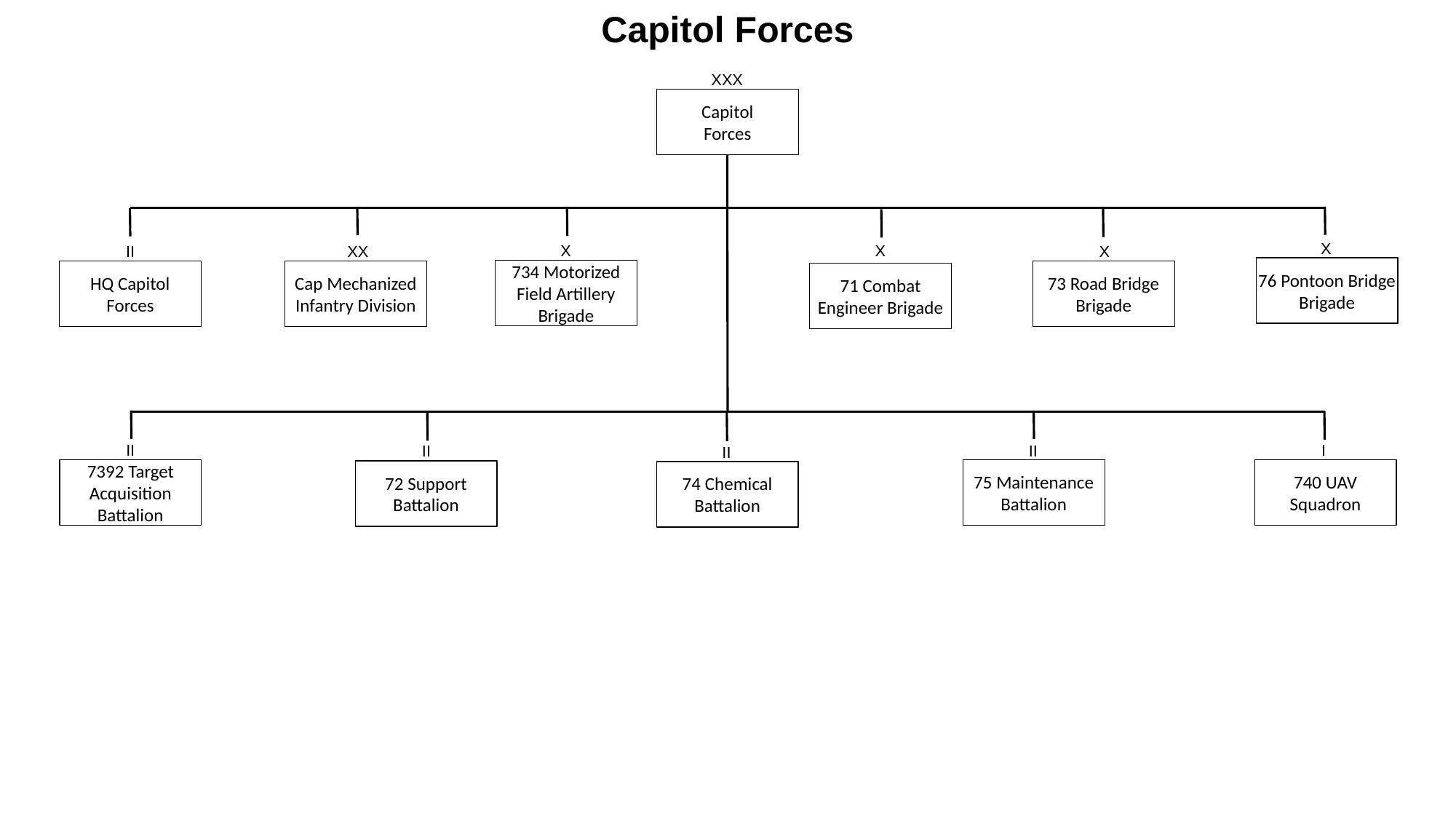

# Capitol Forces
XXX
Capitol
Forces
X
X
X
XX
X
II
76 Pontoon Bridge Brigade
734 Motorized Field Artillery Brigade
Cap Mechanized Infantry Division
73 Road Bridge Brigade
HQ Capitol
Forces
71 Combat Engineer Brigade
II
I
II
II
II
75 Maintenance Battalion
7392 Target Acquisition Battalion
740 UAV
Squadron
72 Support Battalion
74 Chemical
Battalion